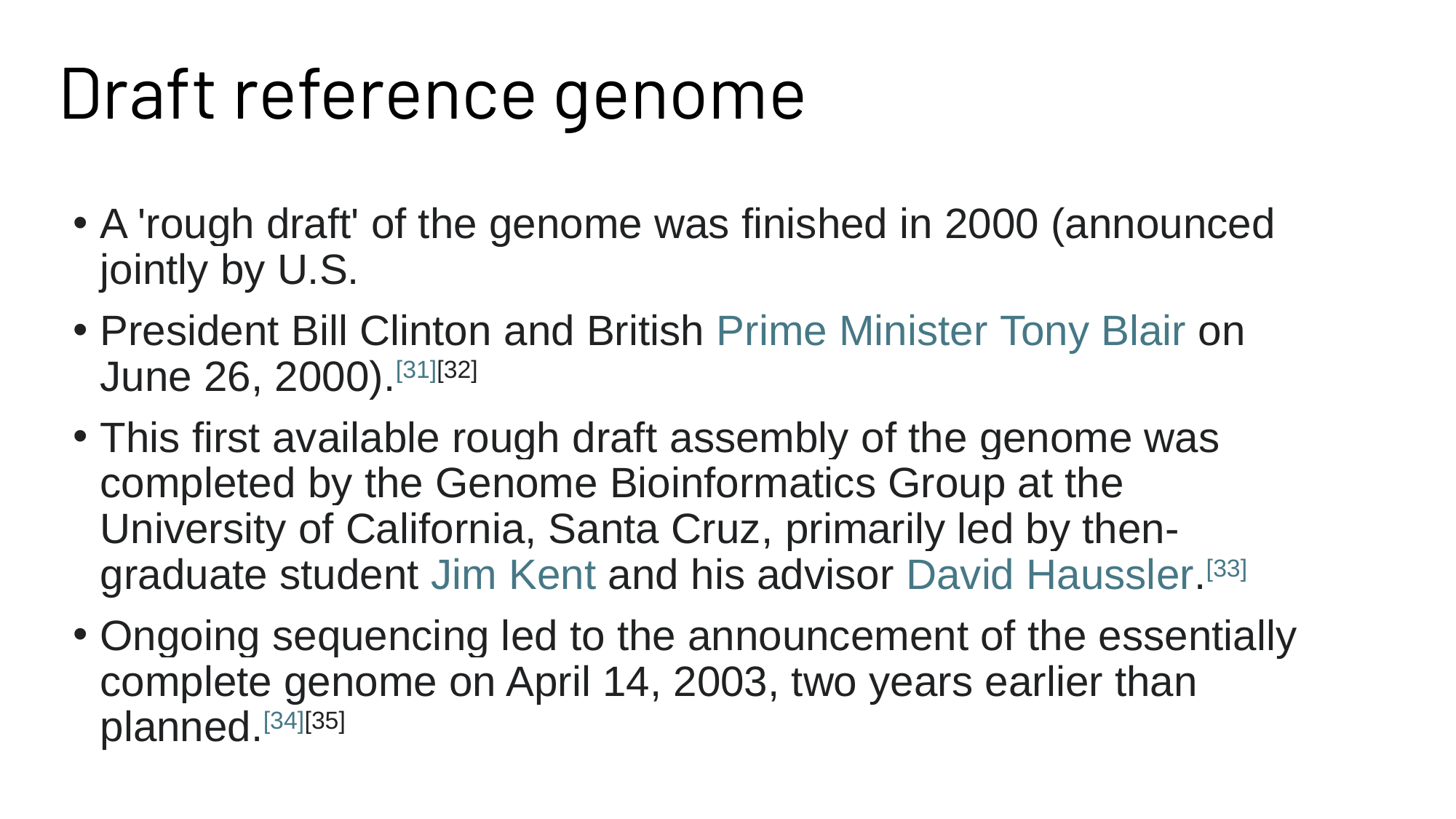

# Draft reference genome
A 'rough draft' of the genome was finished in 2000 (announced jointly by U.S.
President Bill Clinton and British Prime Minister Tony Blair on June 26, 2000).[31][32]
This first available rough draft assembly of the genome was completed by the Genome Bioinformatics Group at the University of California, Santa Cruz, primarily led by then-graduate student Jim Kent and his advisor David Haussler.[33]
Ongoing sequencing led to the announcement of the essentially complete genome on April 14, 2003, two years earlier than planned.[34][35]